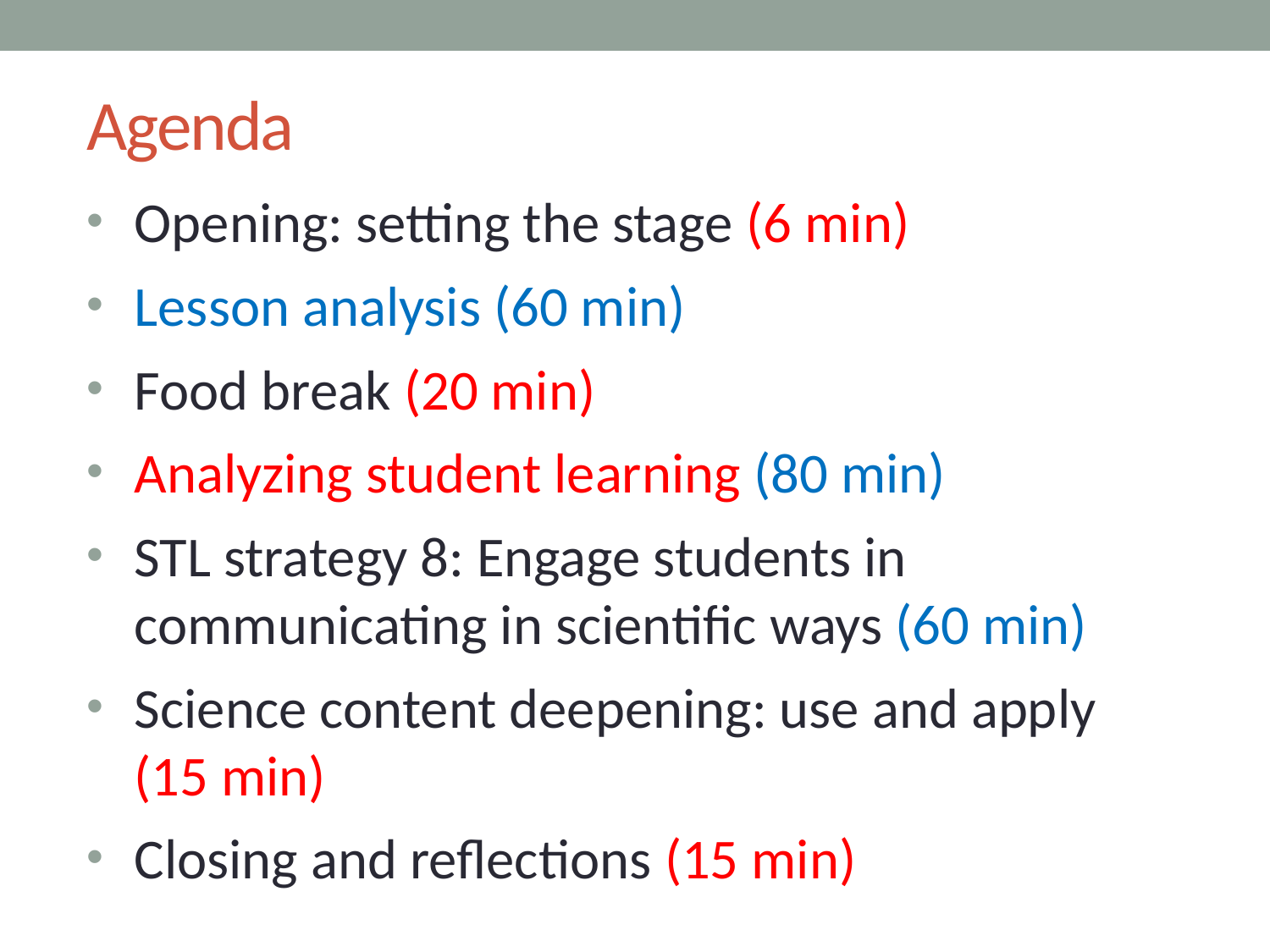

# Agenda
Opening: setting the stage (6 min)
Lesson analysis (60 min)
Food break (20 min)
Analyzing student learning (80 min)
STL strategy 8: Engage students in communicating in scientific ways (60 min)
Science content deepening: use and apply
(15 min)
Closing and reflections (15 min)